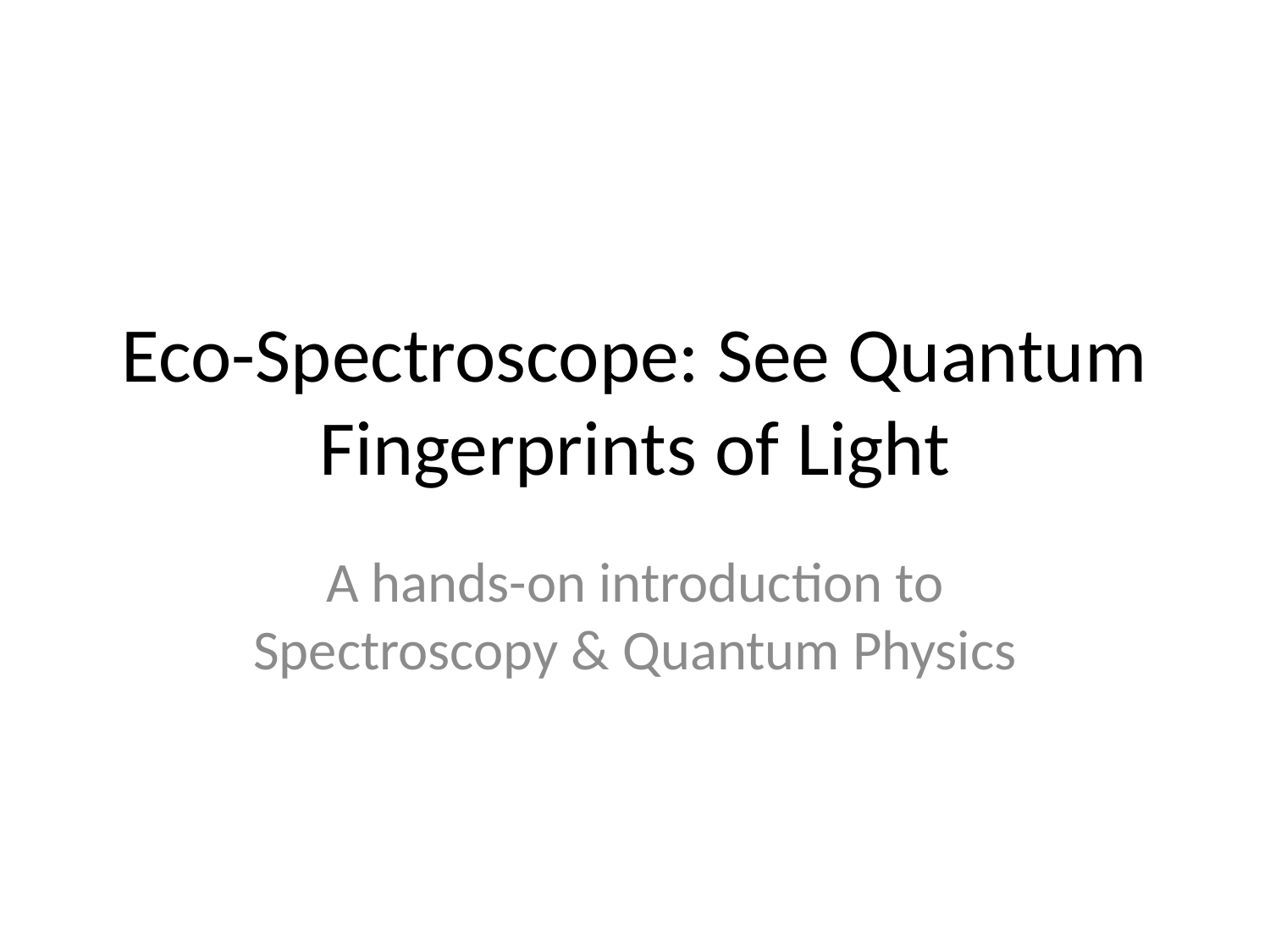

# Eco-Spectroscope: See Quantum Fingerprints of Light
A hands-on introduction to Spectroscopy & Quantum Physics